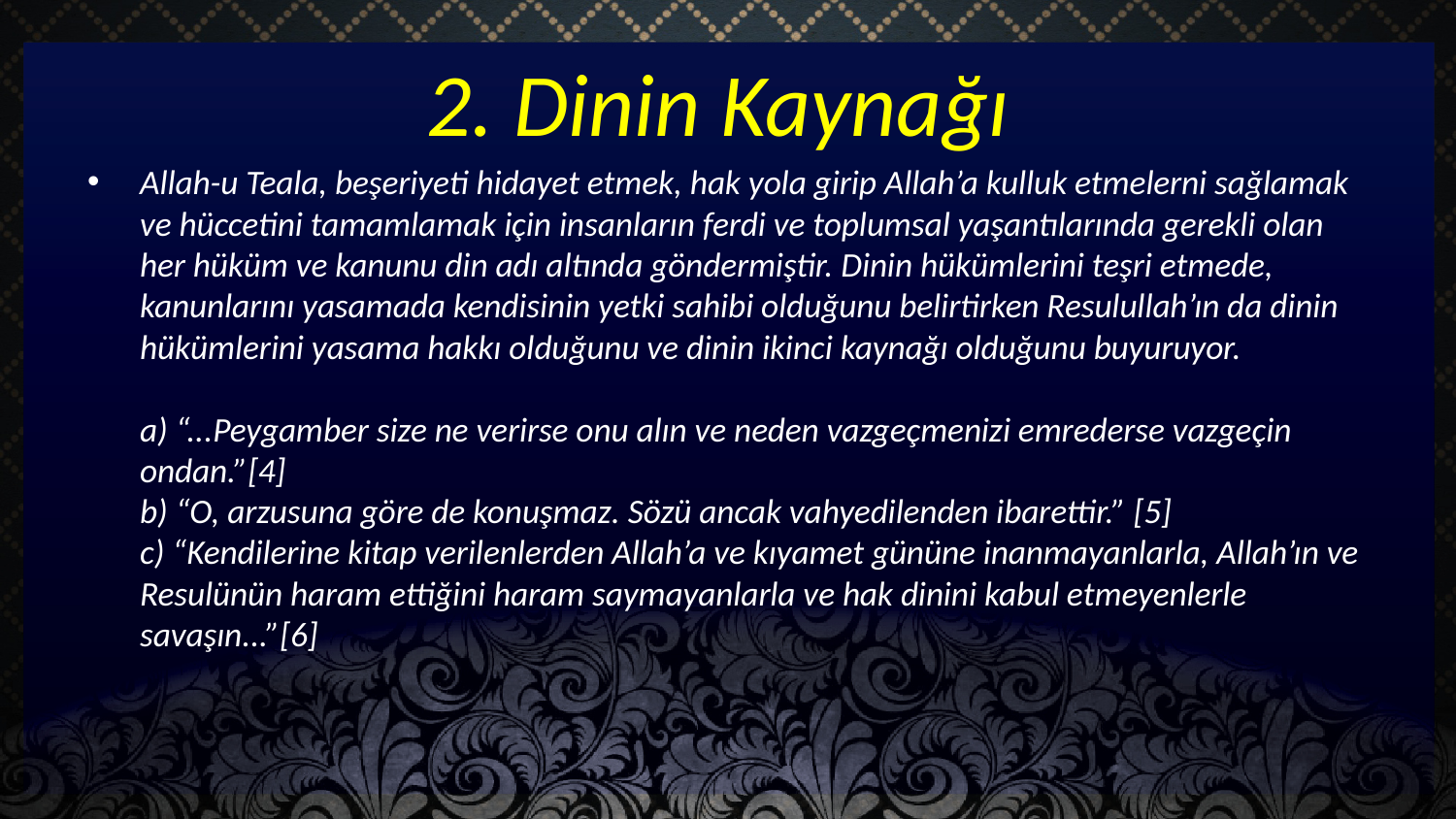

# 2. Dinin Kaynağı
Allah-u Teala, beşeriyeti hidayet etmek, hak yola girip Allah’a kulluk etmelerni sağlamak ve hüccetini tamamlamak için insanların ferdi ve toplumsal yaşantılarında gerekli olan her hüküm ve kanunu din adı altında göndermiştir. Dinin hükümlerini teşri etmede, kanunlarını yasamada kendisinin yetki sahibi olduğunu belirtirken Resulullah’ın da dinin hükümlerini yasama hakkı olduğunu ve dinin ikinci kaynağı olduğunu buyuruyor.
a) “...Peygamber size ne verirse onu alın ve neden vazgeçmenizi emrederse vazgeçin ondan.”[4] 
b) “O, arzusuna göre de konuşmaz. Sözü ancak vahyedilenden ibarettir.” [5] 
c) “Kendilerine kitap verilenlerden Allah’a ve kıyamet gününe inanmayanlarla, Allah’ın ve Resulünün haram ettiğini haram saymayanlarla ve hak dinini kabul etmeyenlerle savaşın...”[6]